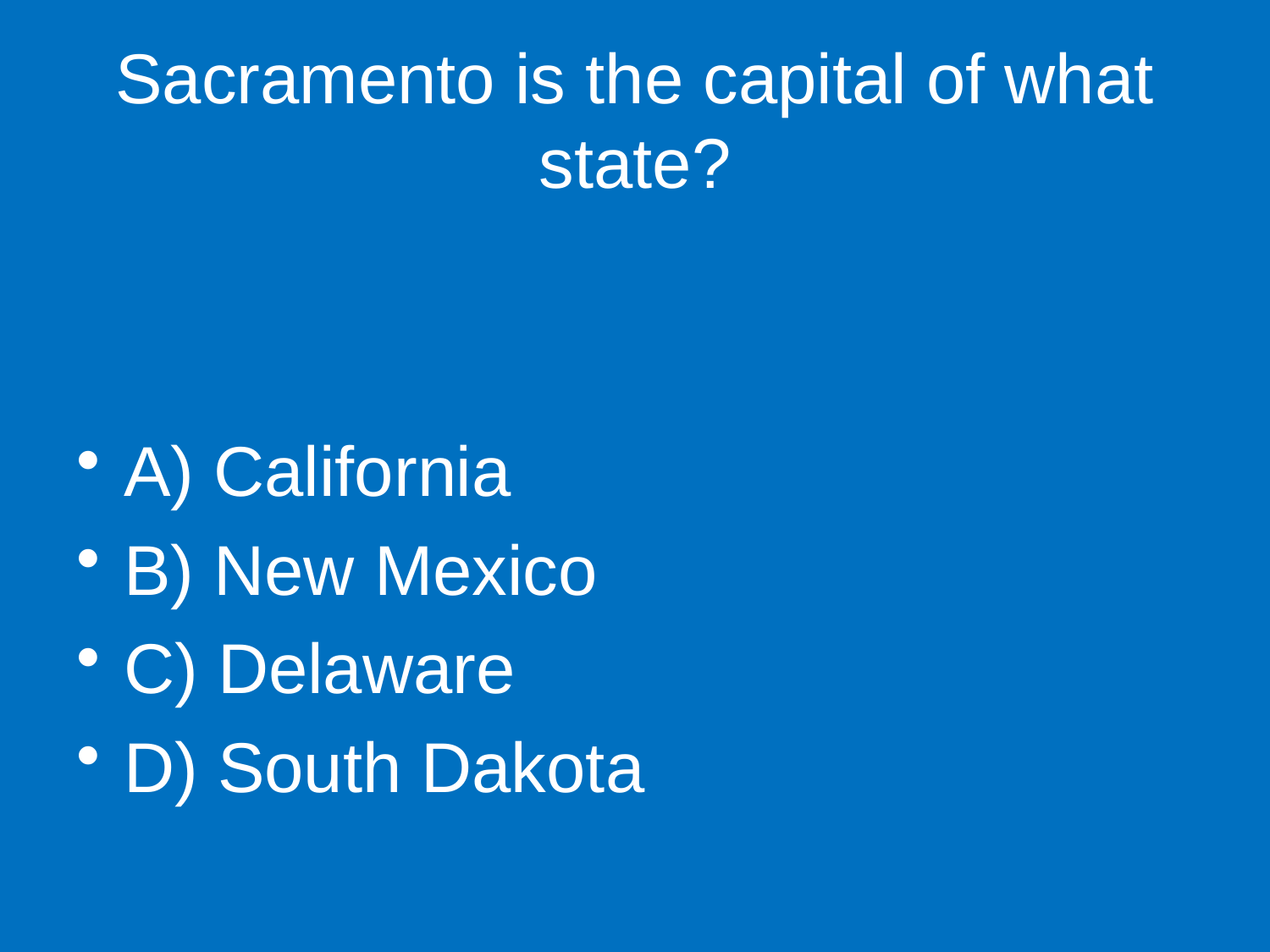

# Sacramento is the capital of what state?

A) California
B) New Mexico
C) Delaware
D) South Dakota